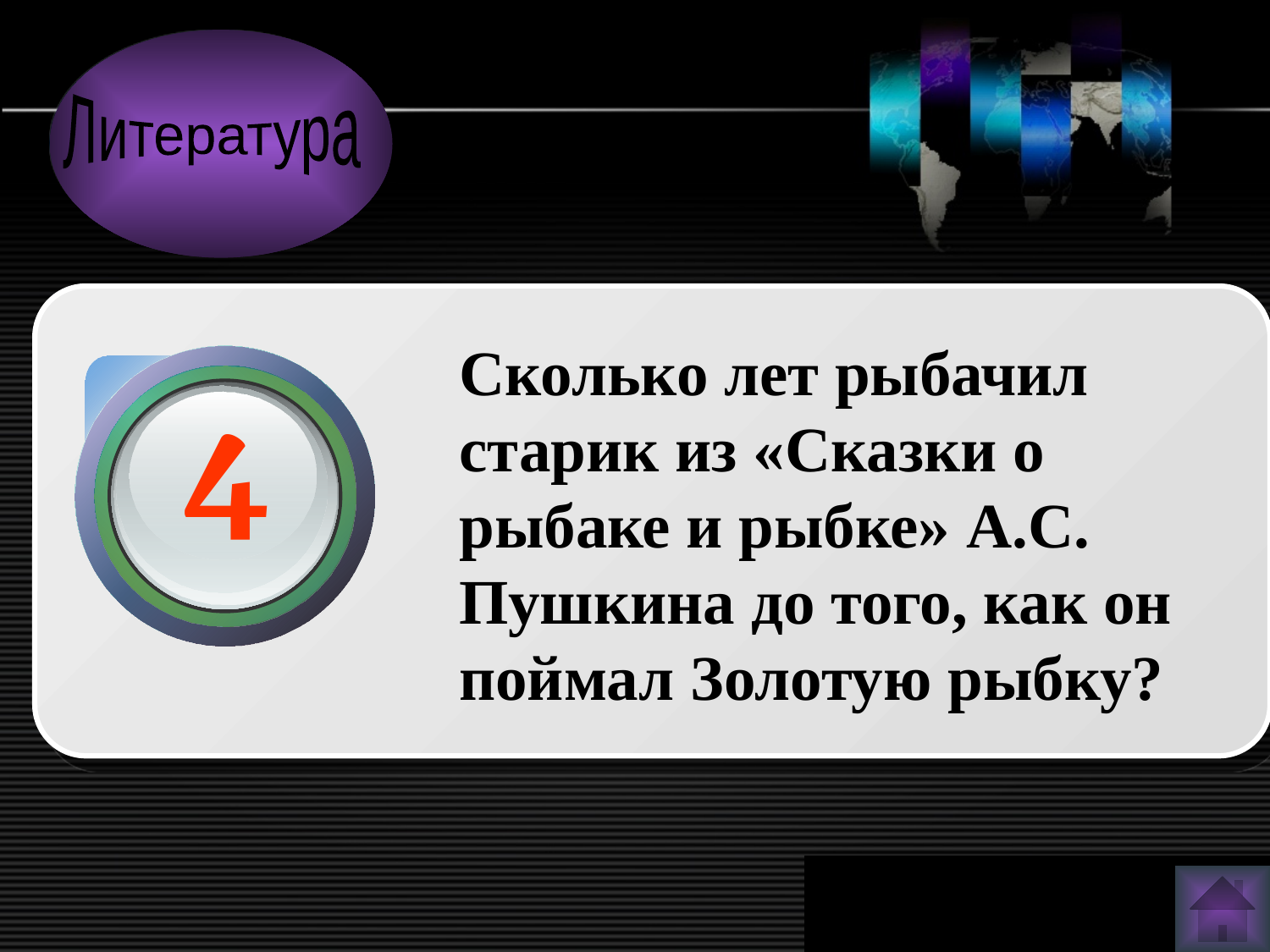

Литература

Сколько лет рыбачил старик из «Сказки о рыбаке и рыбке» А.С. Пушкина до того, как он поймал Золотую рыбку?

4

www.themegallery.com